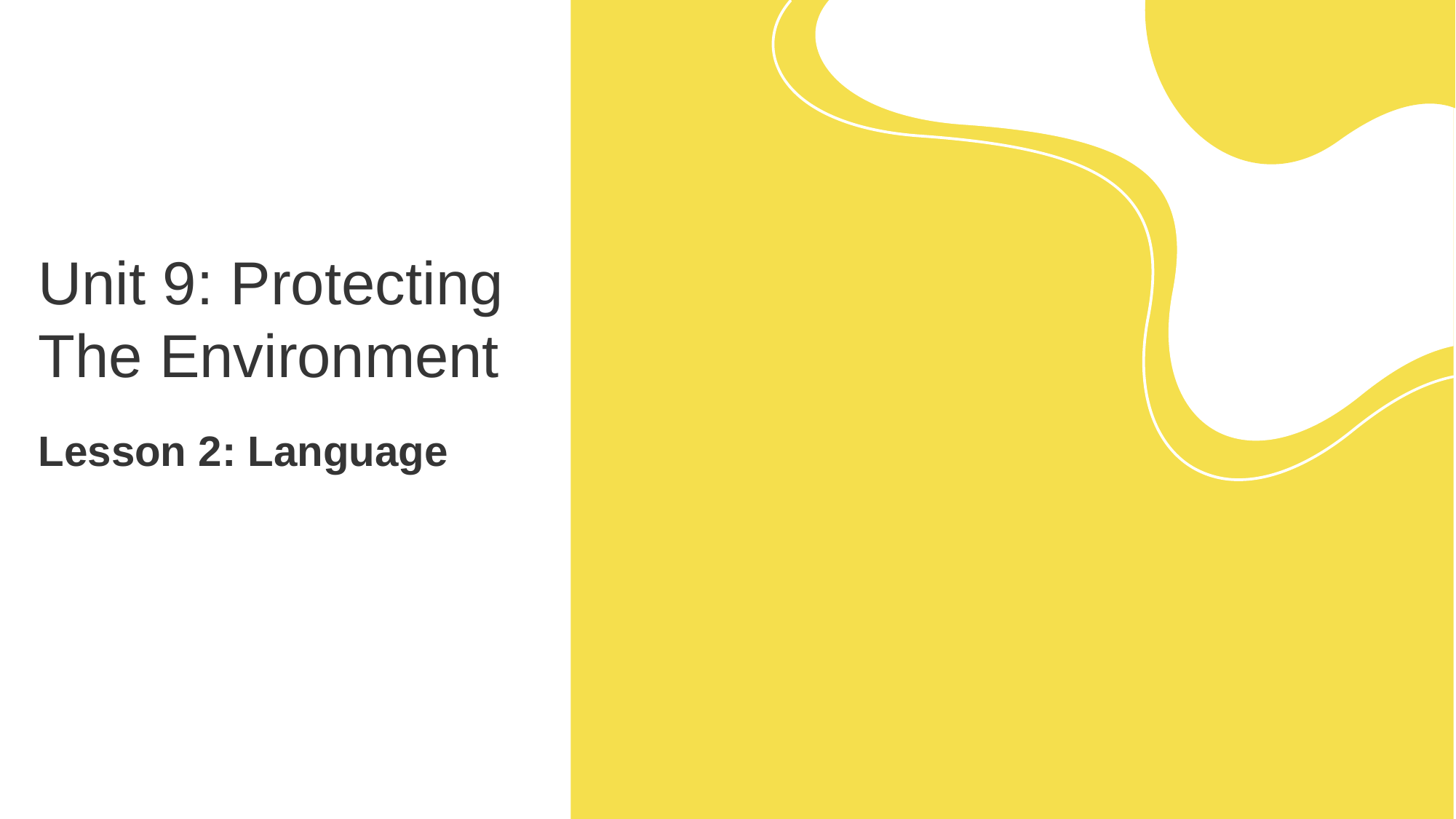

# Unit 9: Protecting The Environment
Lesson 2: Language